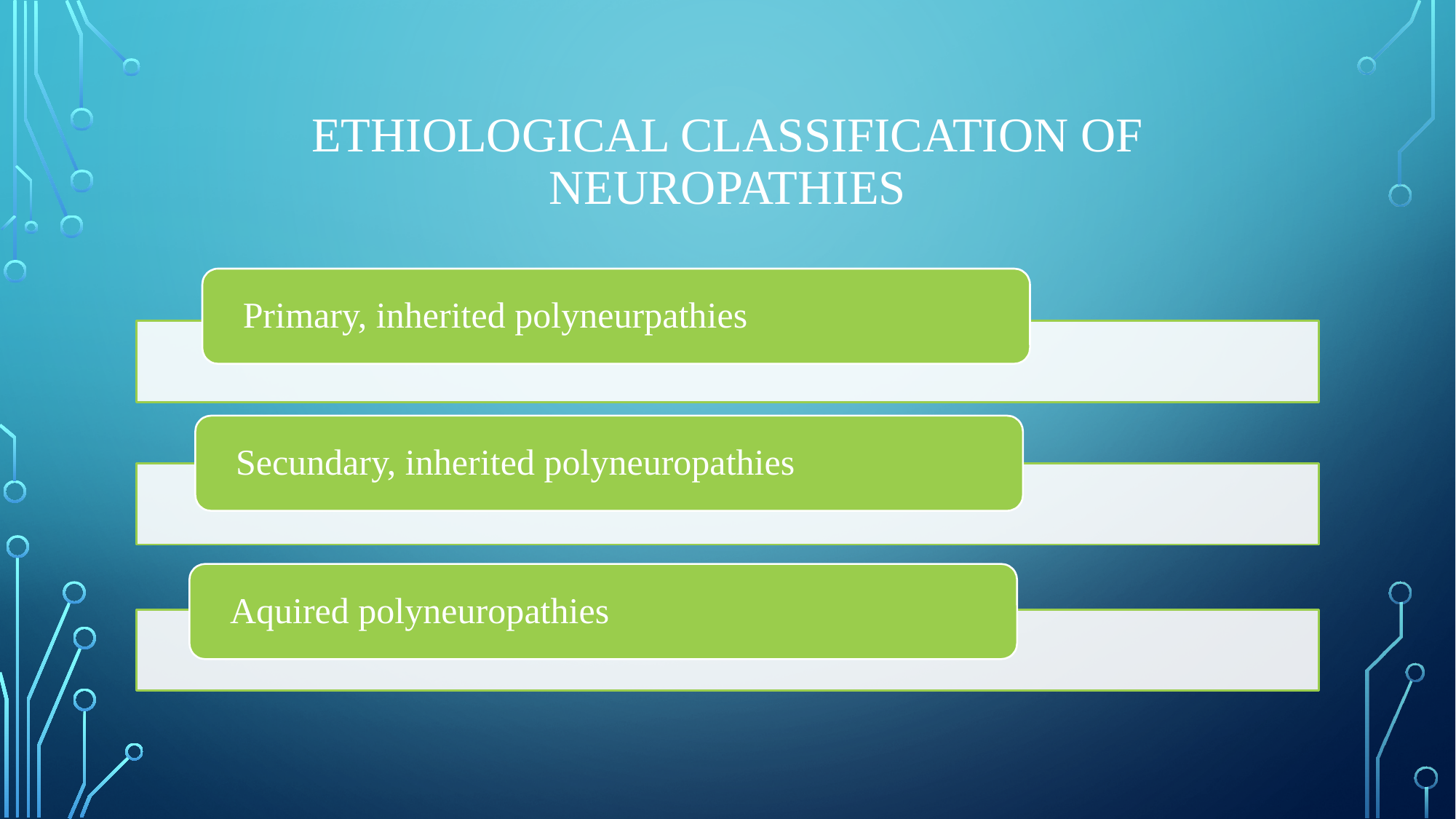

# Ethiological classification of neuropathies
Primary, inherited polyneurpathies
Secundary, inherited polyneuropathies
Aquired polyneuropathies